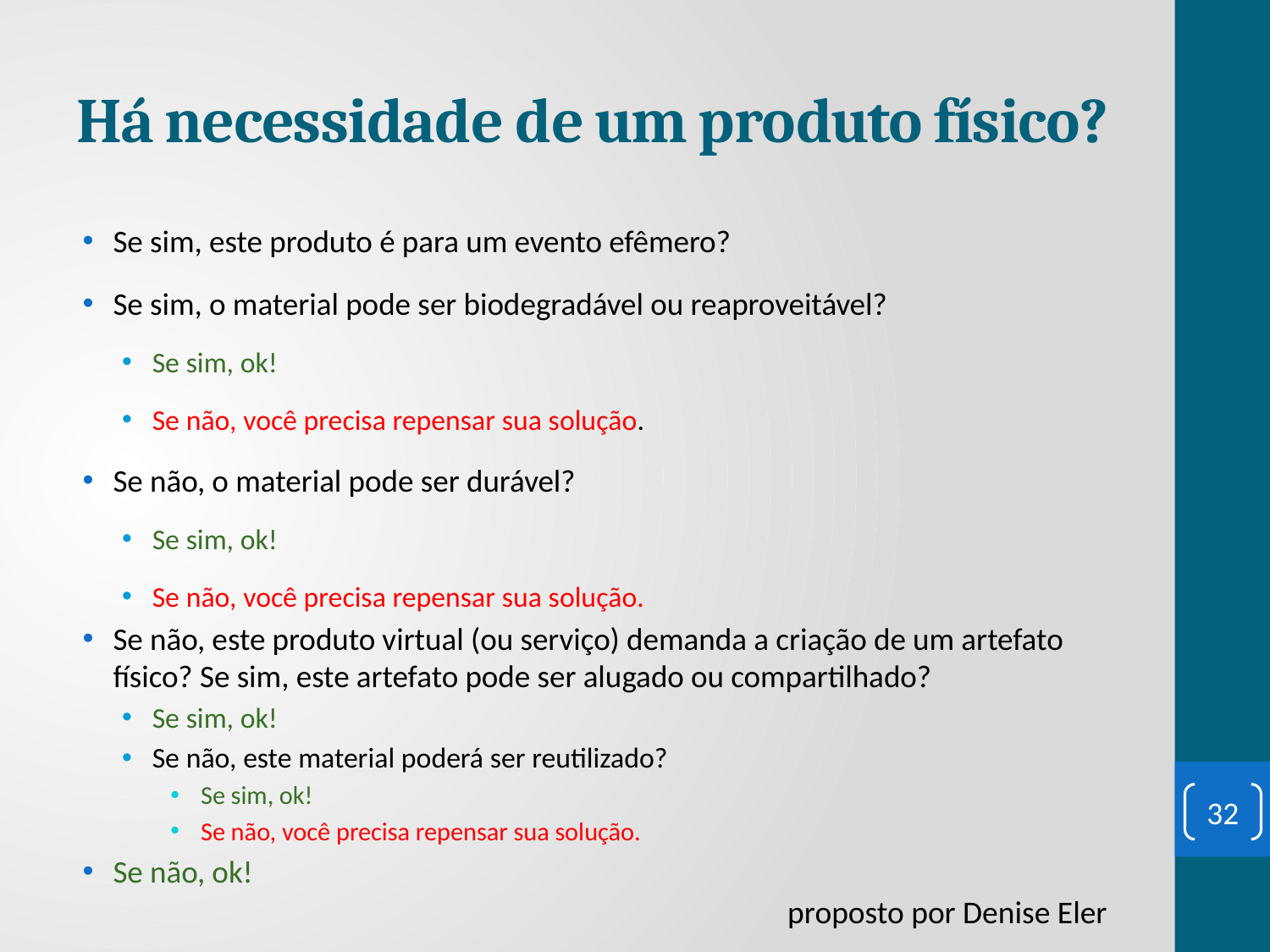

# Há necessidade de um produto físico?
Se sim, este produto é para um evento efêmero?
Se sim, o material pode ser biodegradável ou reaproveitável?
Se sim, ok!
Se não, você precisa repensar sua solução.
Se não, o material pode ser durável?
Se sim, ok!
Se não, você precisa repensar sua solução.
Se não, este produto virtual (ou serviço) demanda a criação de um artefato físico? Se sim, este artefato pode ser alugado ou compartilhado?
Se sim, ok!
Se não, este material poderá ser reutilizado?
Se sim, ok!
Se não, você precisa repensar sua solução.
Se não, ok!

32
proposto por Denise Eler